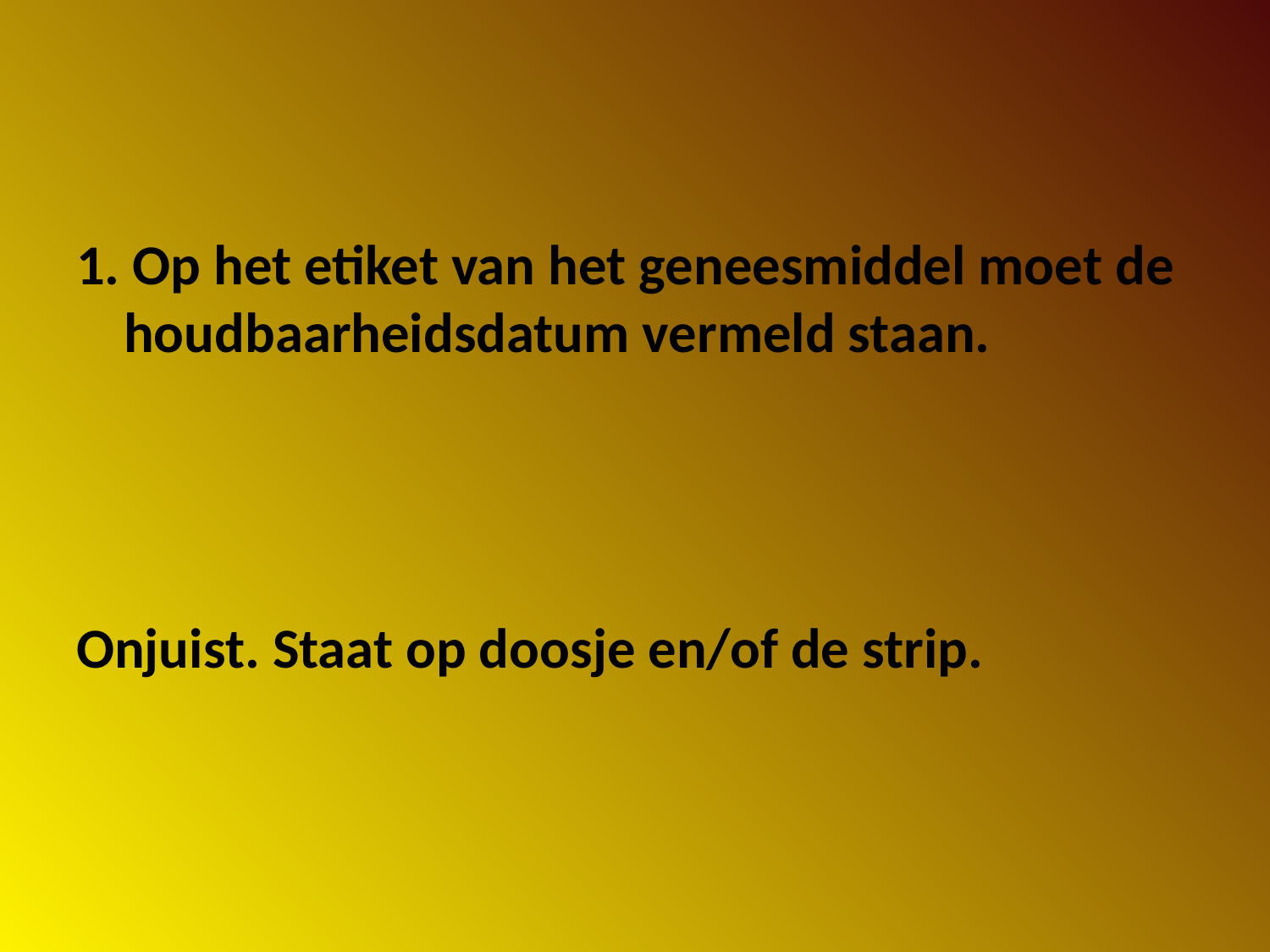

#
1. Op het etiket van het geneesmiddel moet de houdbaarheidsdatum vermeld staan.

Onjuist. Staat op doosje en/of de strip.